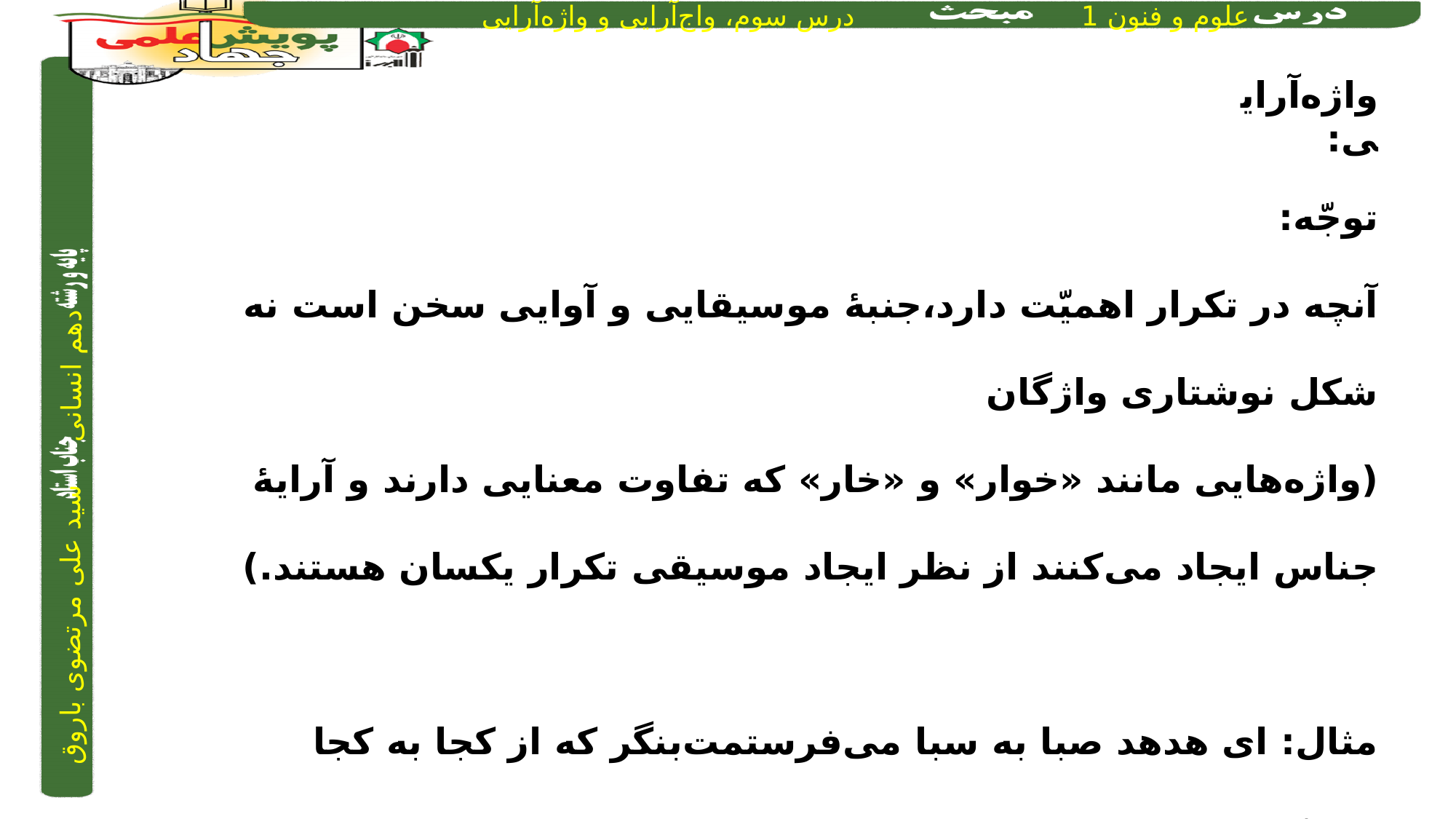

واژه‌آرایی:
توجّه:
آنچه در تکرار اهمیّت دارد،جنبۀ موسیقایی و آوایی سخن است نه شکل نوشتاری واژگان
(واژه‌هایی مانند «خوار» و «خار» که تفاوت معنایی دارند و آرایۀ جناس ایجاد می‌کنند از نظر ایجاد موسیقی تکرار یکسان هستند.)

مثال: ای هدهد صبا به سبا می‌فرستمت	بنگر که از کجا به کجا می‌فرستمت